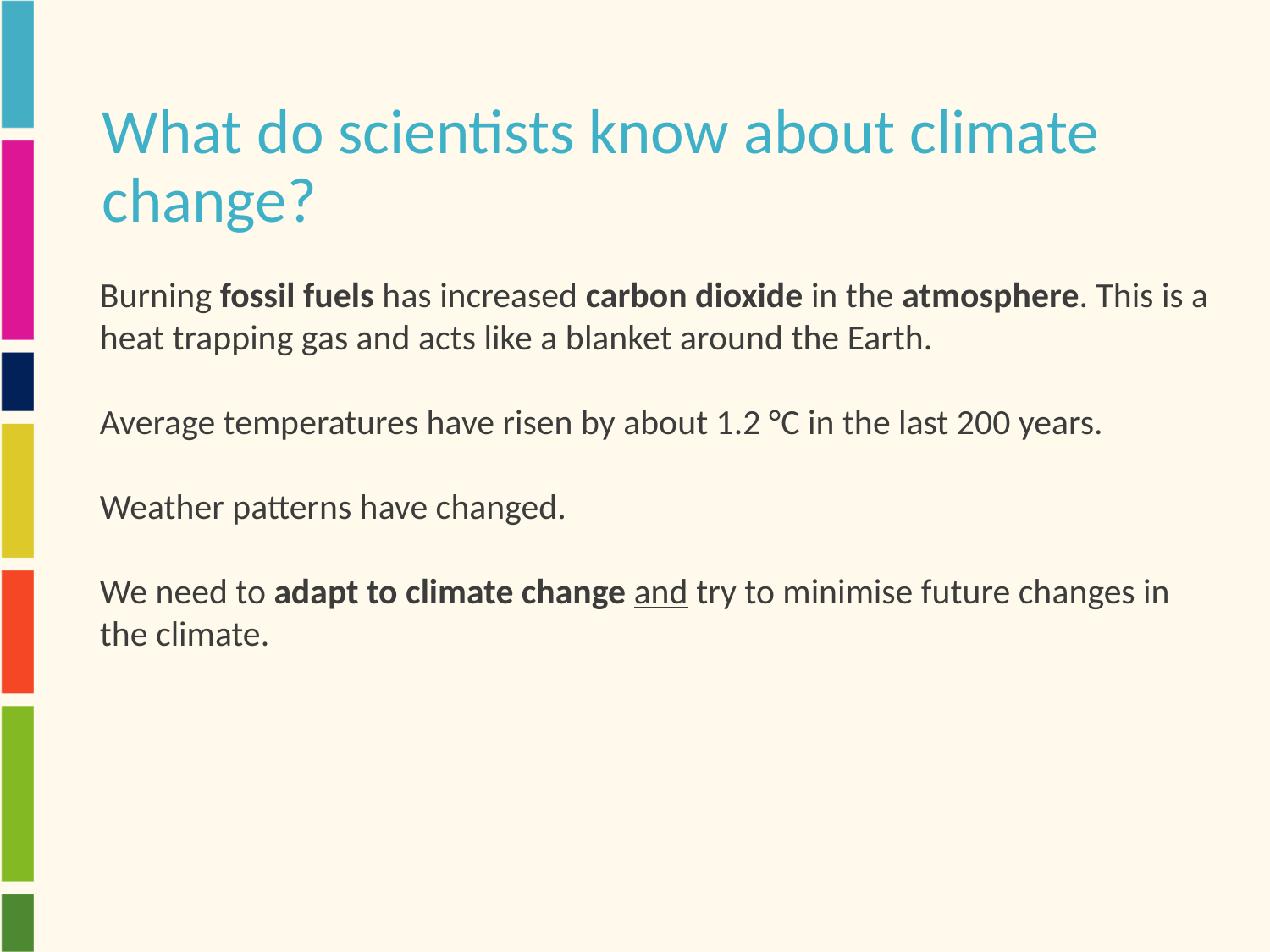

# What do scientists know about climate change?
Burning fossil fuels has increased carbon dioxide in the atmosphere. This is a heat trapping gas and acts like a blanket around the Earth.

Average temperatures have risen by about 1.2 °C in the last 200 years.

Weather patterns have changed.

We need to adapt to climate change and try to minimise future changes in the climate.